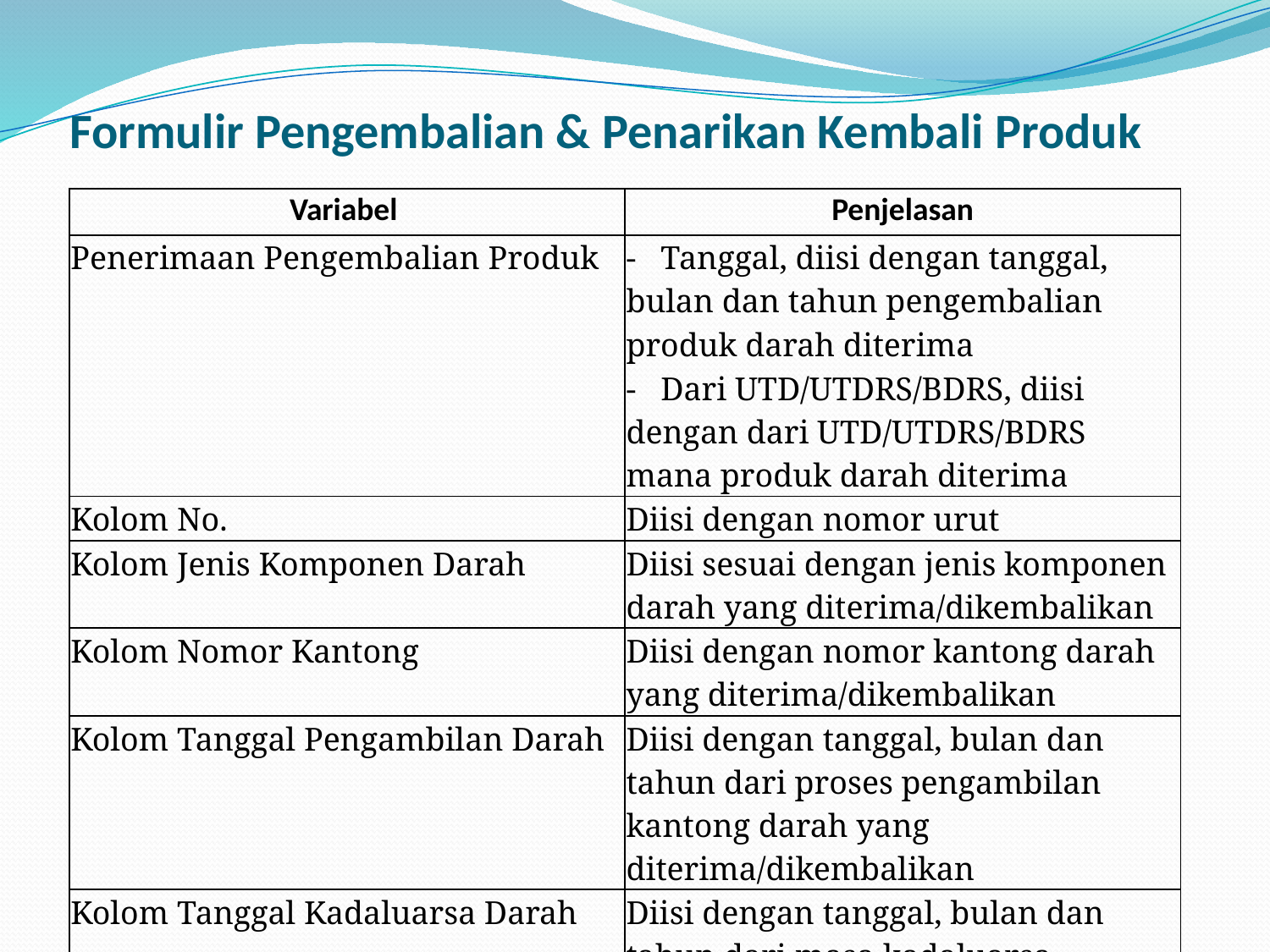

# Formulir Pengembalian & Penarikan Kembali Produk
| Variabel | Penjelasan |
| --- | --- |
| Penerimaan Pengembalian Produk | -   Tanggal, diisi dengan tanggal, bulan dan tahun pengembalian produk darah diterima |
|  | -   Dari UTD/UTDRS/BDRS, diisi dengan dari UTD/UTDRS/BDRS mana produk darah diterima |
| Kolom No. | Diisi dengan nomor urut |
| Kolom Jenis Komponen Darah | Diisi sesuai dengan jenis komponen darah yang diterima/dikembalikan |
| Kolom Nomor Kantong | Diisi dengan nomor kantong darah yang diterima/dikembalikan |
| Kolom Tanggal Pengambilan Darah | Diisi dengan tanggal, bulan dan tahun dari proses pengambilan kantong darah yang diterima/dikembalikan |
| Kolom Tanggal Kadaluarsa Darah | Diisi dengan tanggal, bulan dan tahun dari masa kadaluarsa kantong darah yang diterima/dikembalikan |
| Kolom Alasan Pengembalian | Diisi dengan alasan pengembalian produk darah |